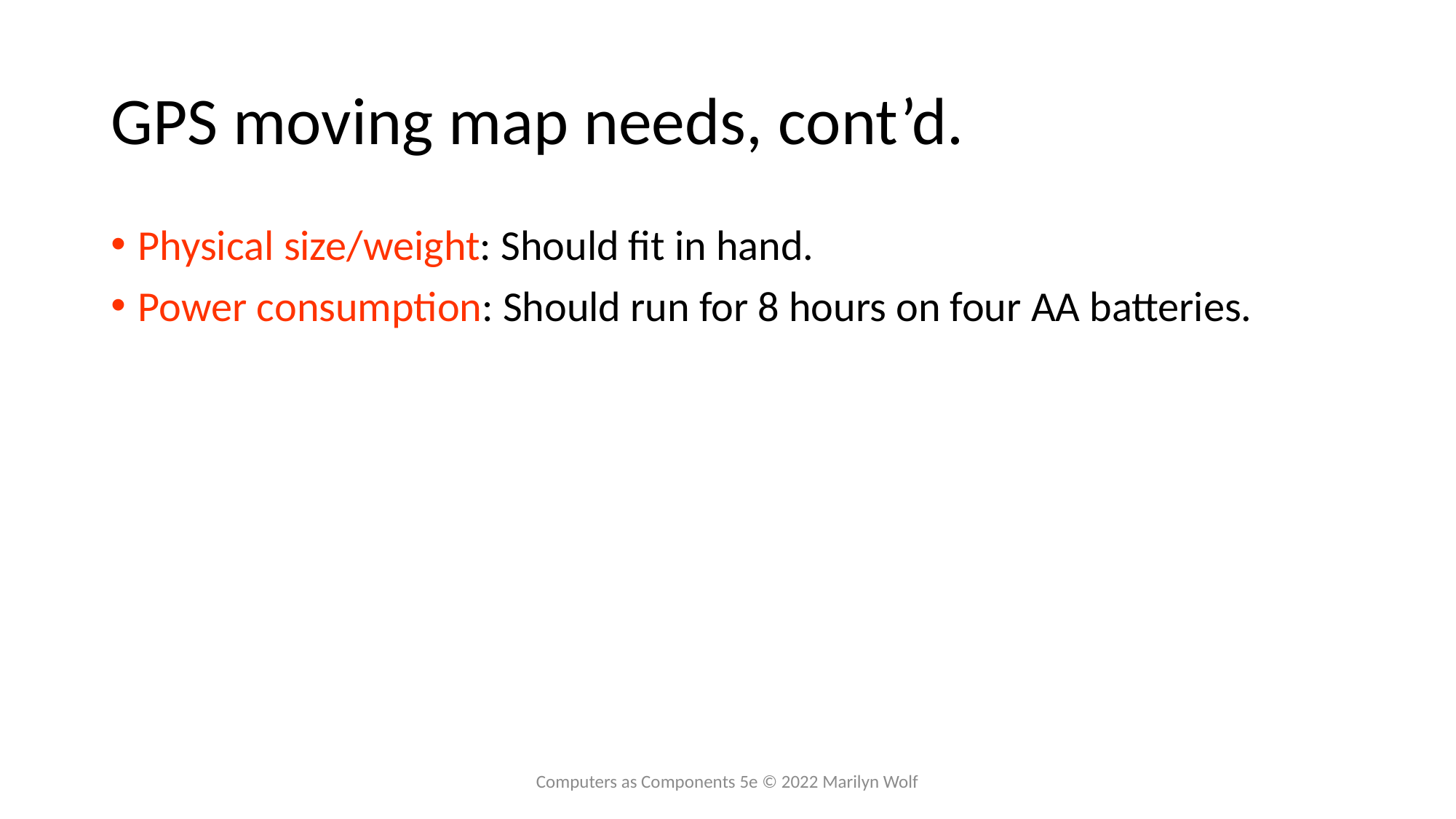

# GPS moving map needs, cont’d.
Physical size/weight: Should fit in hand.
Power consumption: Should run for 8 hours on four AA batteries.
Computers as Components 5e © 2022 Marilyn Wolf